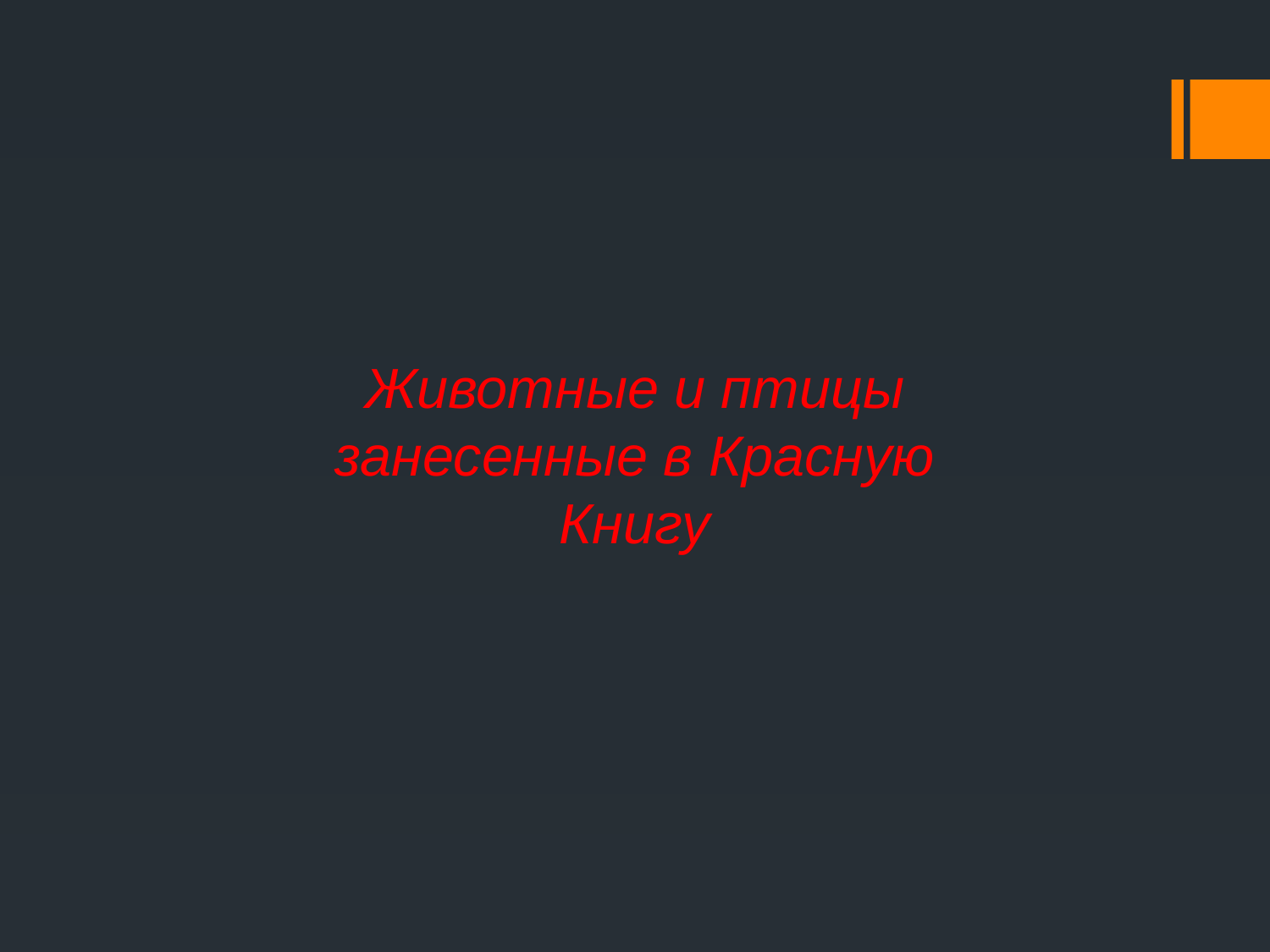

Животные и птицы занесенные в Красную Книгу